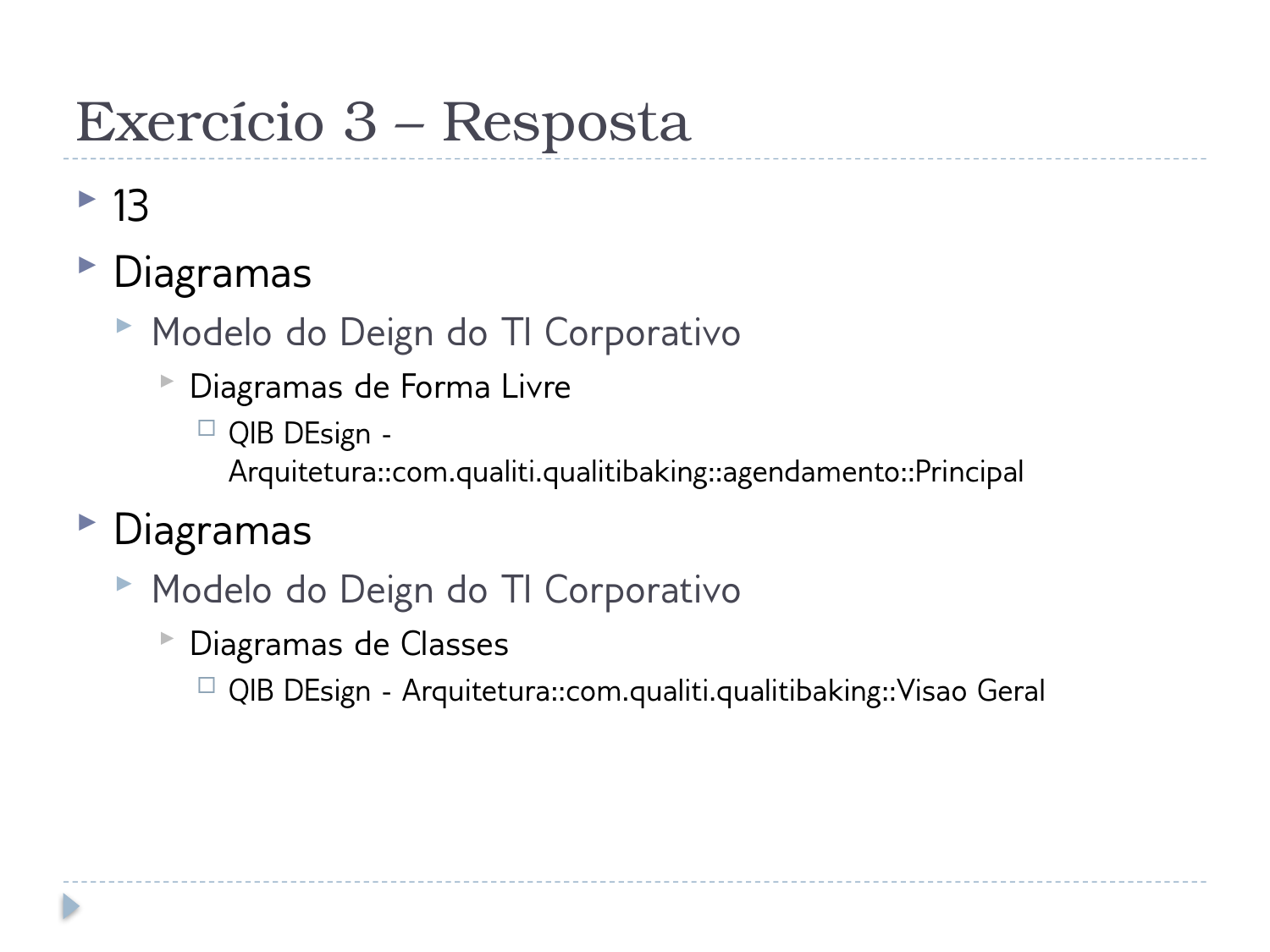

# Exercício 3 – Resposta
13
Diagramas
Modelo do Deign do TI Corporativo
Diagramas de Forma Livre
QIB DEsign - Arquitetura::com.qualiti.qualitibaking::agendamento::Principal
Diagramas
Modelo do Deign do TI Corporativo
Diagramas de Classes
QIB DEsign - Arquitetura::com.qualiti.qualitibaking::Visao Geral